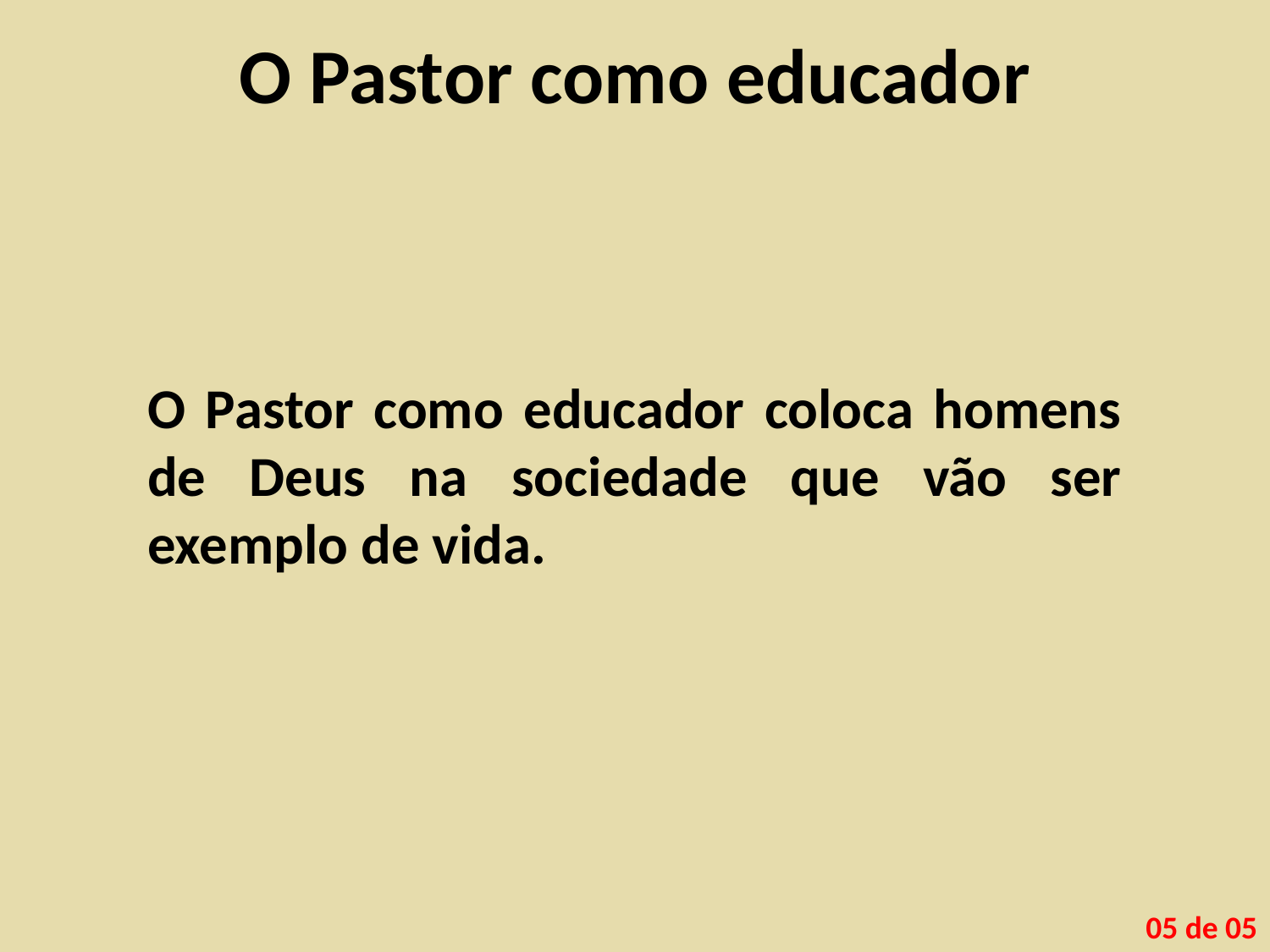

# O Pastor como educador
O Pastor como educador coloca homens de Deus na sociedade que vão ser exemplo de vida.
05 de 05